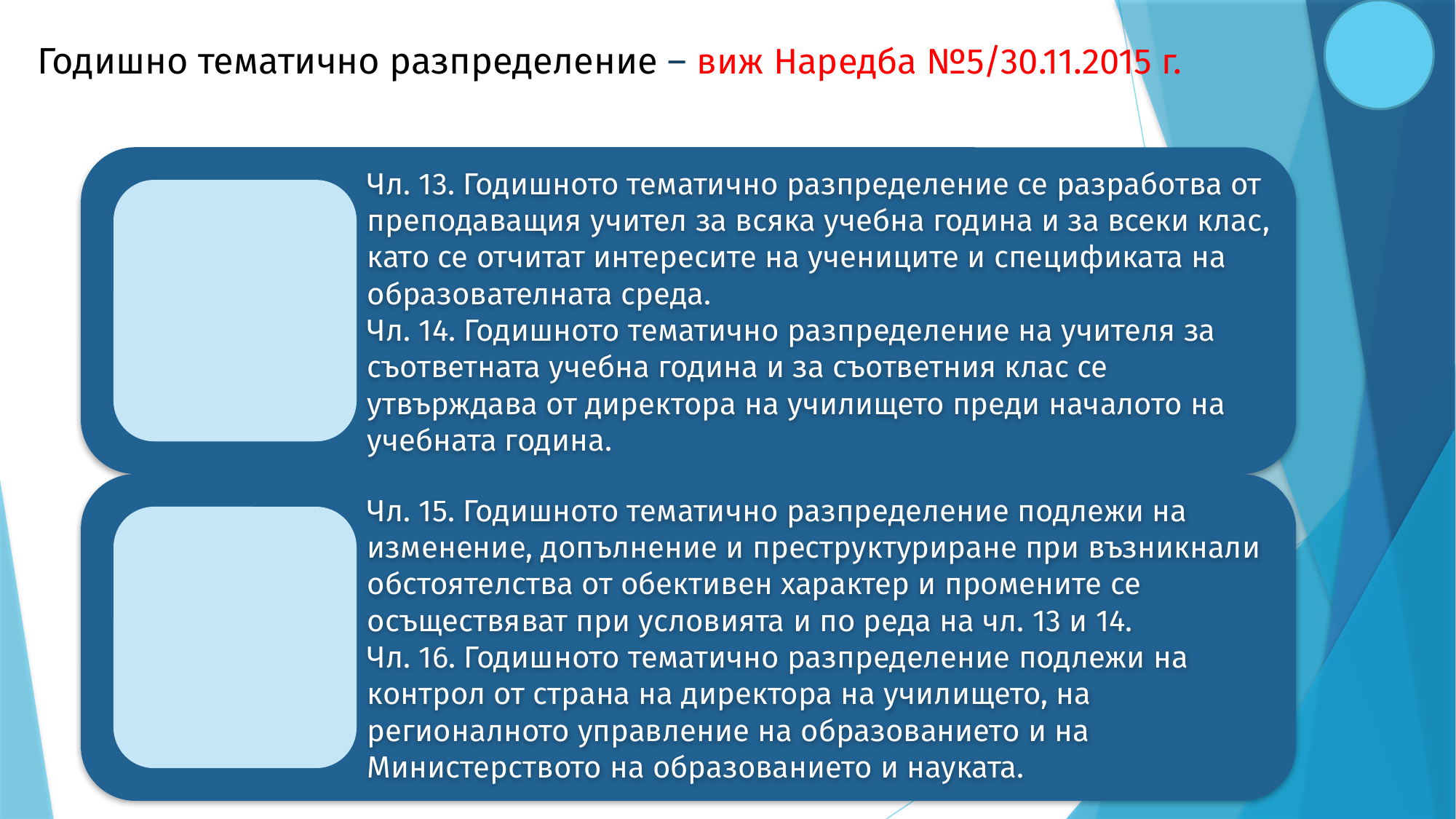

# Годишно тематично разпределение – виж Наредба №5/30.11.2015 г.
Чл. 13. Годишното тематично разпределение се разработва от преподаващия учител за всяка учебна година и за всеки клас, като се отчитат интересите на учениците и спецификата на образователната среда.
Чл. 14. Годишното тематично разпределение на учителя за съответната учебна година и за съответния клас се утвърждава от директора на училището преди началото на учебната година.
Чл. 15. Годишното тематично разпределение подлежи на изменение, допълнение и преструктуриране при възникнали обстоятелства от обективен характер и промените се осъществяват при условията и по реда на чл. 13 и 14.
Чл. 16. Годишното тематично разпределение подлежи на контрол от страна на директора на училището, на регионалното управление на образованието и на Министерството на образованието и науката.